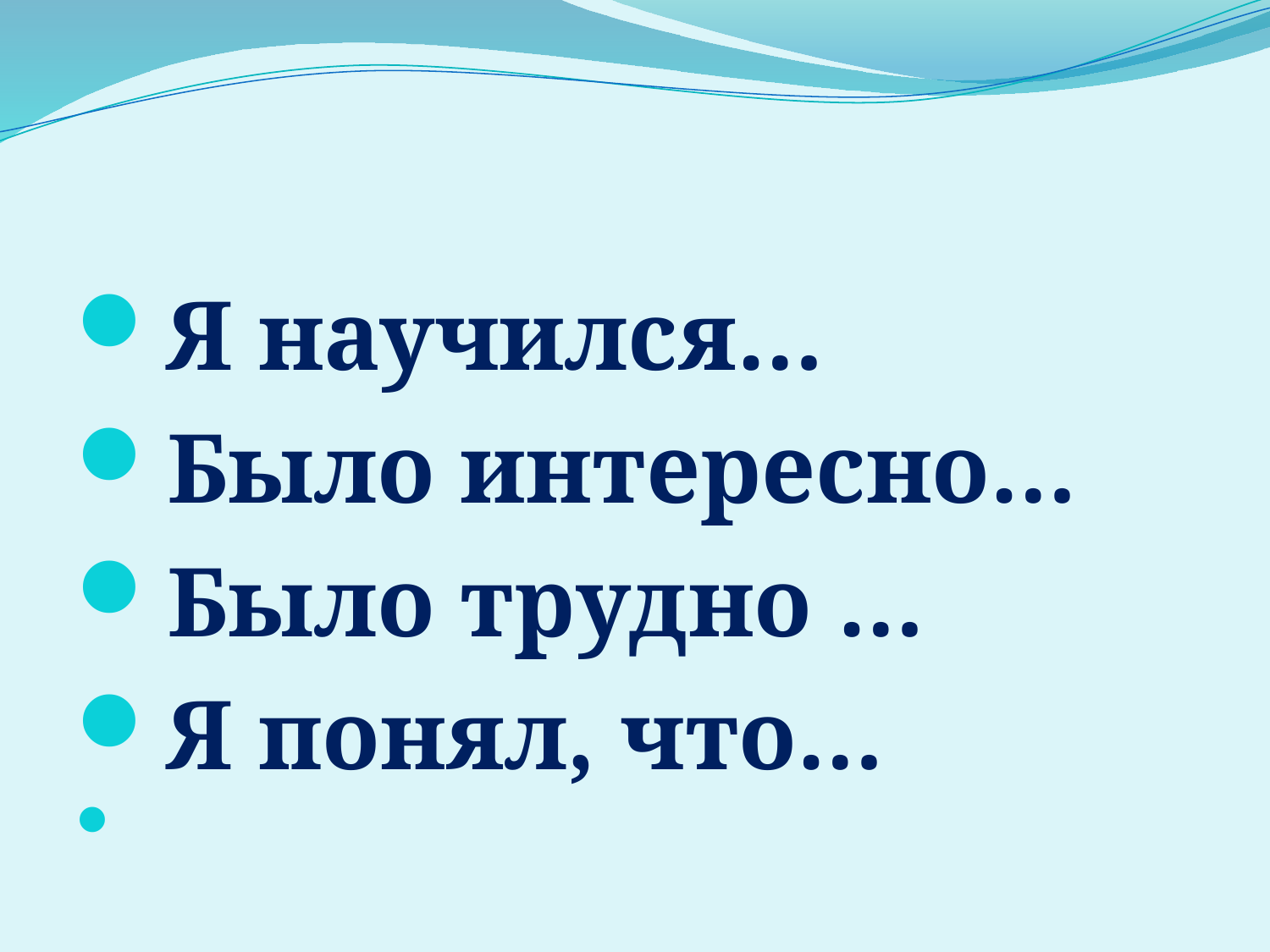

#
Я научился…
Было интересно…
Было трудно …
Я понял, что…